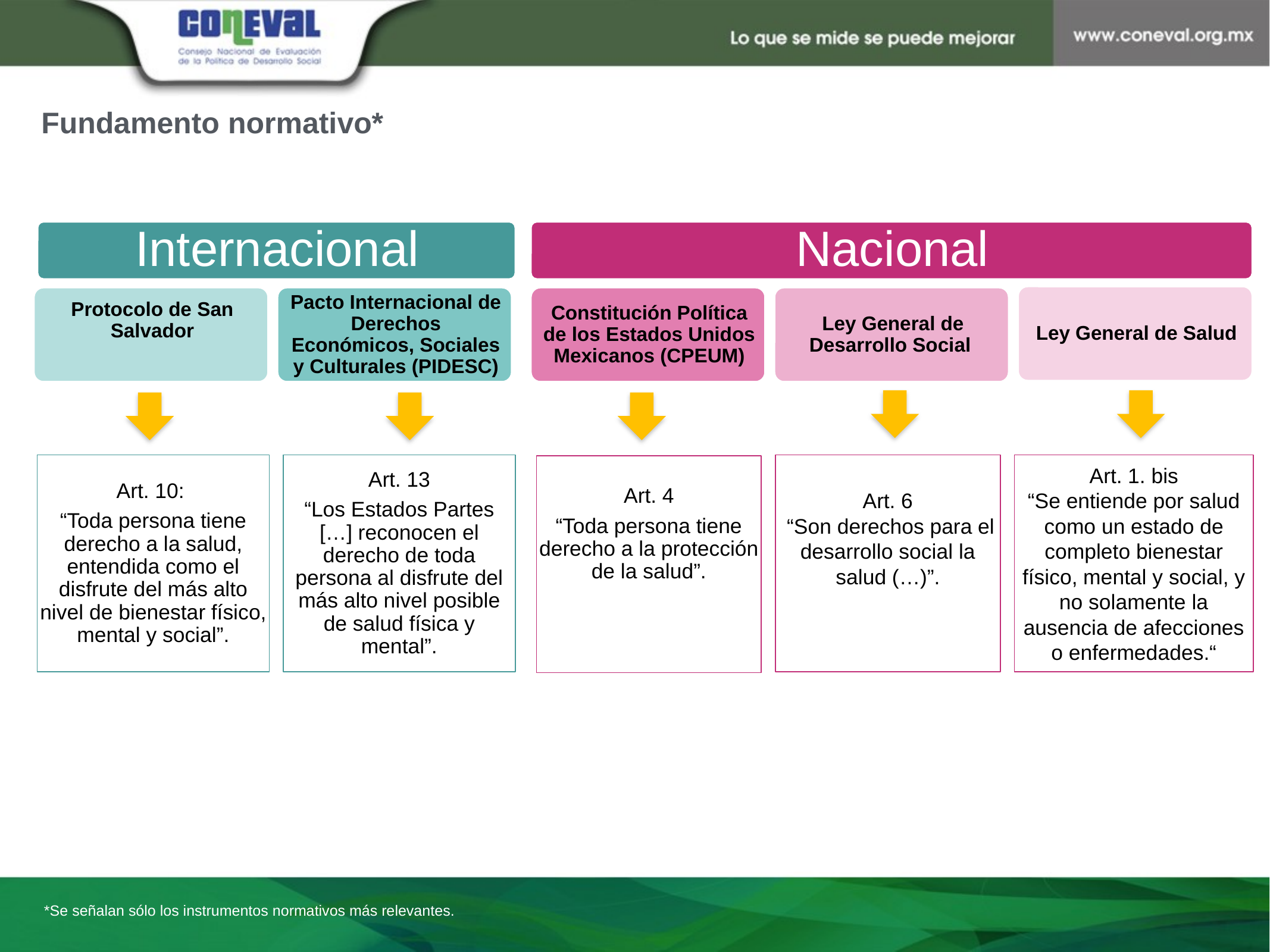

Fundamento normativo*

Internacional
Protocolo de San Salvador

Pacto Internacional de Derechos Económicos, Sociales y Culturales (PIDESC)
Nacional
Constitución Política de los Estados Unidos Mexicanos (CPEUM)
Ley General de Desarrollo Social
Ley General de Salud

Art. 10:
“Toda persona tiene derecho a la salud, entendida como el disfrute del más alto nivel de bienestar físico, mental y social”.
Art. 13
“Los Estados Partes […] reconocen el derecho de toda persona al disfrute del más alto nivel posible de salud física y mental”.
Art. 6
 “Son derechos para el desarrollo social la salud (…)”.

Art. 1. bis
“Se entiende por salud como un estado de completo bienestar físico, mental y social, y no solamente la ausencia de afecciones o enfermedades.“
Art. 4
“Toda persona tiene derecho a la protección de la salud”.

*Se señalan sólo los instrumentos normativos más relevantes.